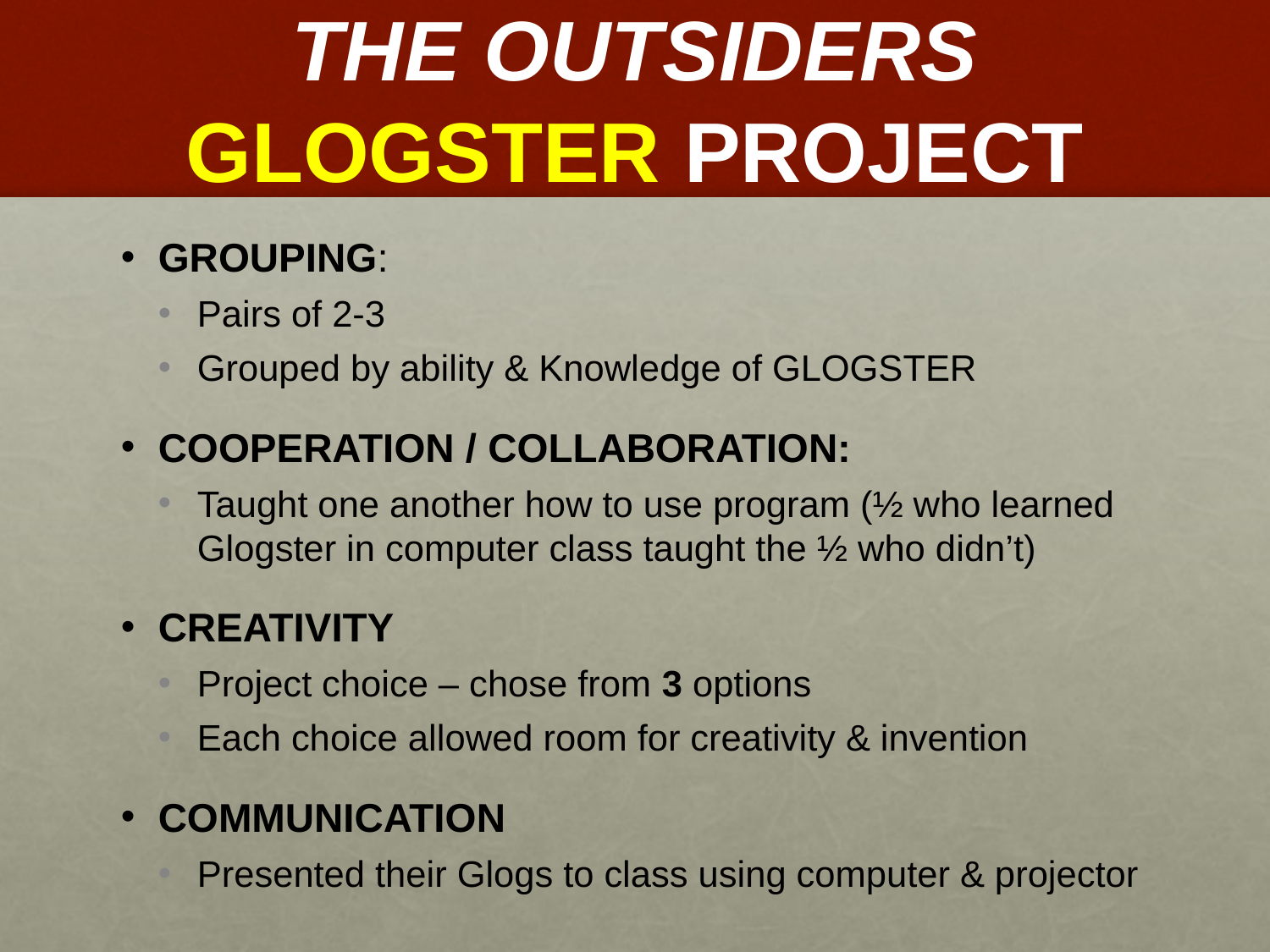

# THE OUTSIDERS GLOGSTER PROJECT
GROUPING:
Pairs of 2-3
Grouped by ability & Knowledge of GLOGSTER
COOPERATION / COLLABORATION:
Taught one another how to use program (½ who learned Glogster in computer class taught the ½ who didn’t)
CREATIVITY
Project choice – chose from 3 options
Each choice allowed room for creativity & invention
COMMUNICATION
Presented their Glogs to class using computer & projector